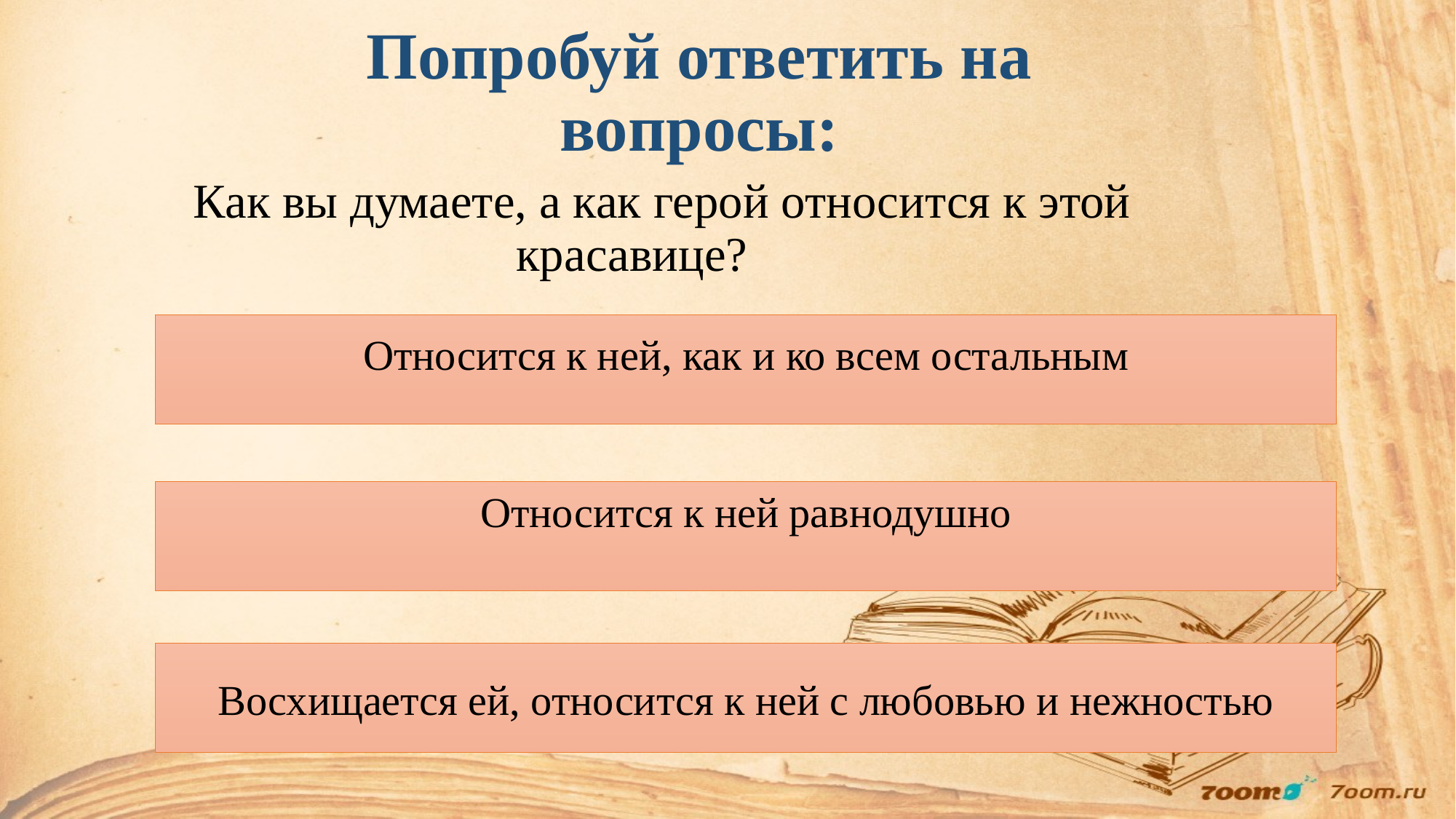

# Попробуй ответить на вопросы:
 Как вы думаете, а как герой относится к этой красавице?
Относится к ней, как и ко всем остальным

Относится к ней равнодушно

Восхищается ей, относится к ней с любовью и нежностью